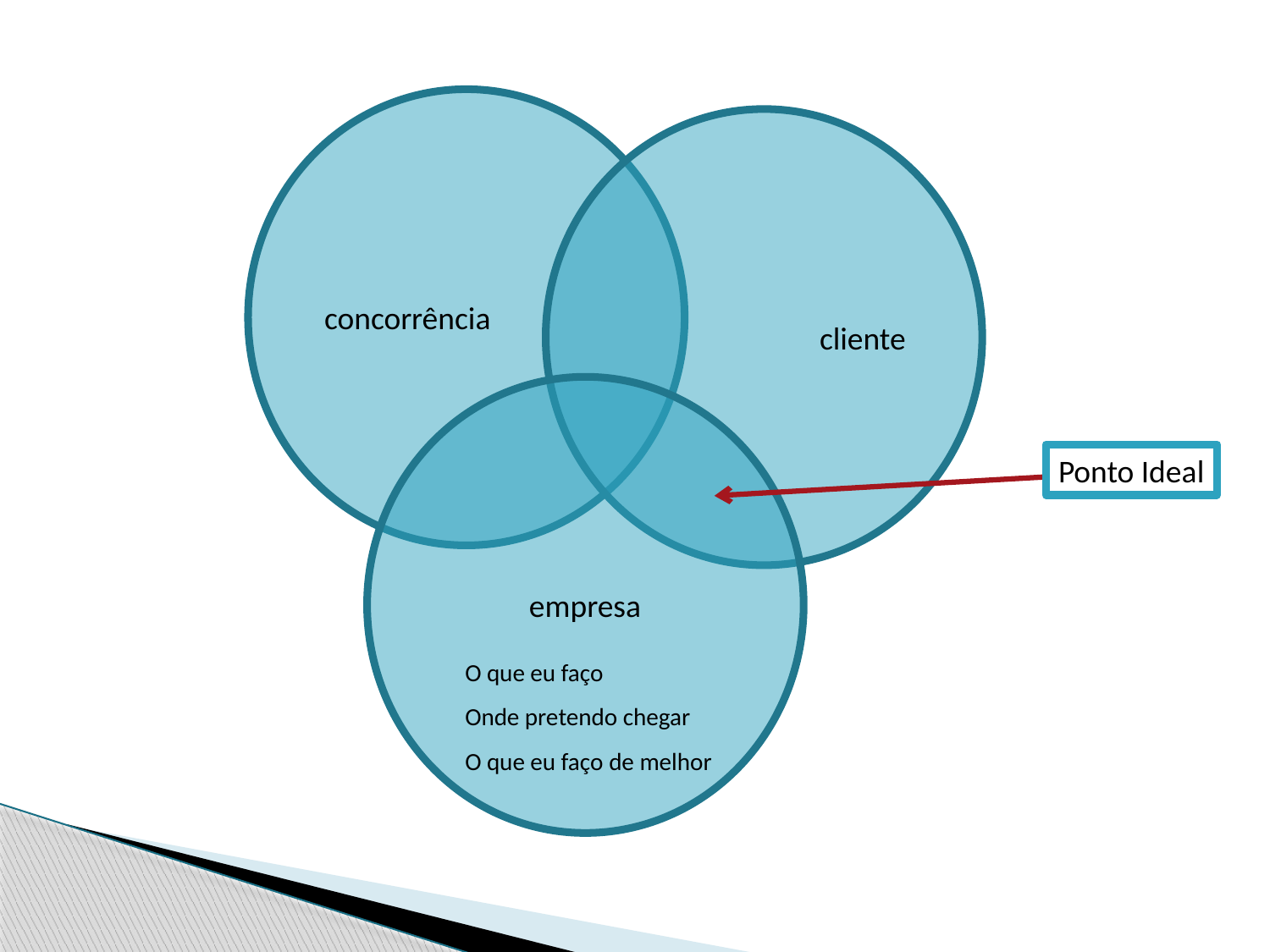

concorrência
cliente
empresa
Ponto Ideal
O que eu faço
Onde pretendo chegar
O que eu faço de melhor